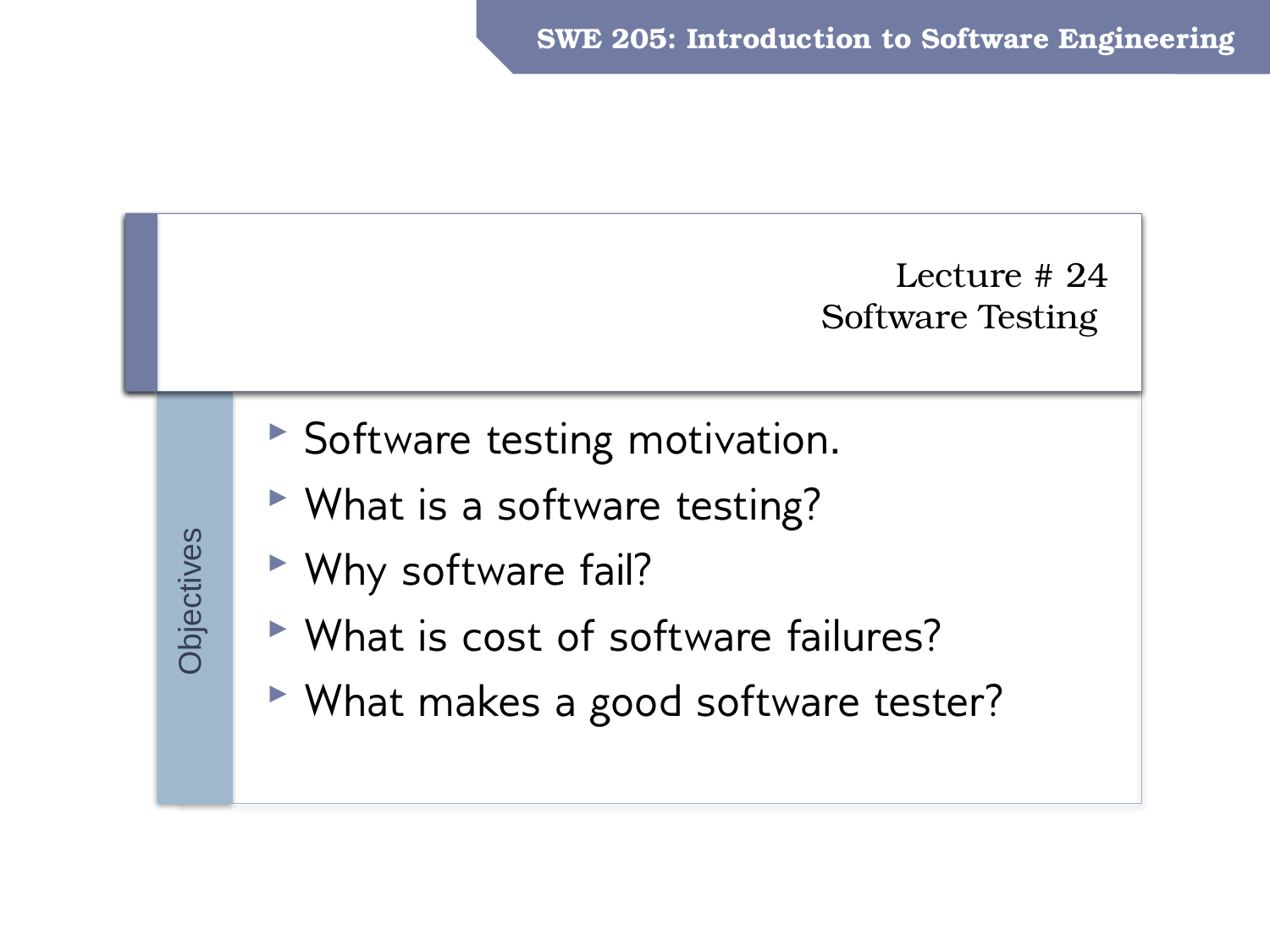

SWE 205: Introduction to Software Engineering
# Lecture # 24 Software Testing
Software testing motivation.
What is a software testing?
Why software fail?
What is cost of software failures?
What makes a good software tester?